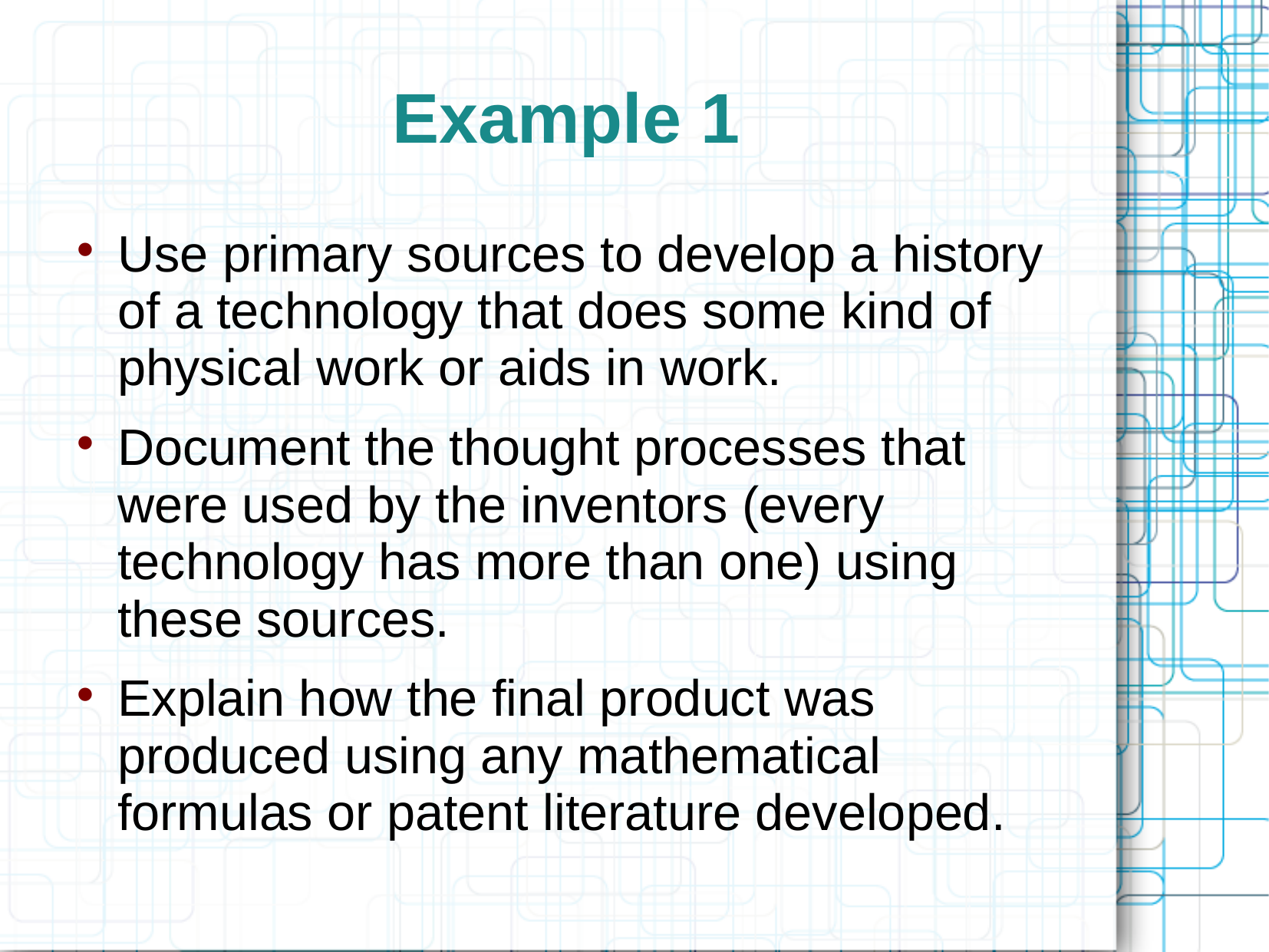

Example 1
Use primary sources to develop a history of a technology that does some kind of physical work or aids in work.
Document the thought processes that were used by the inventors (every technology has more than one) using these sources.
Explain how the final product was produced using any mathematical formulas or patent literature developed.